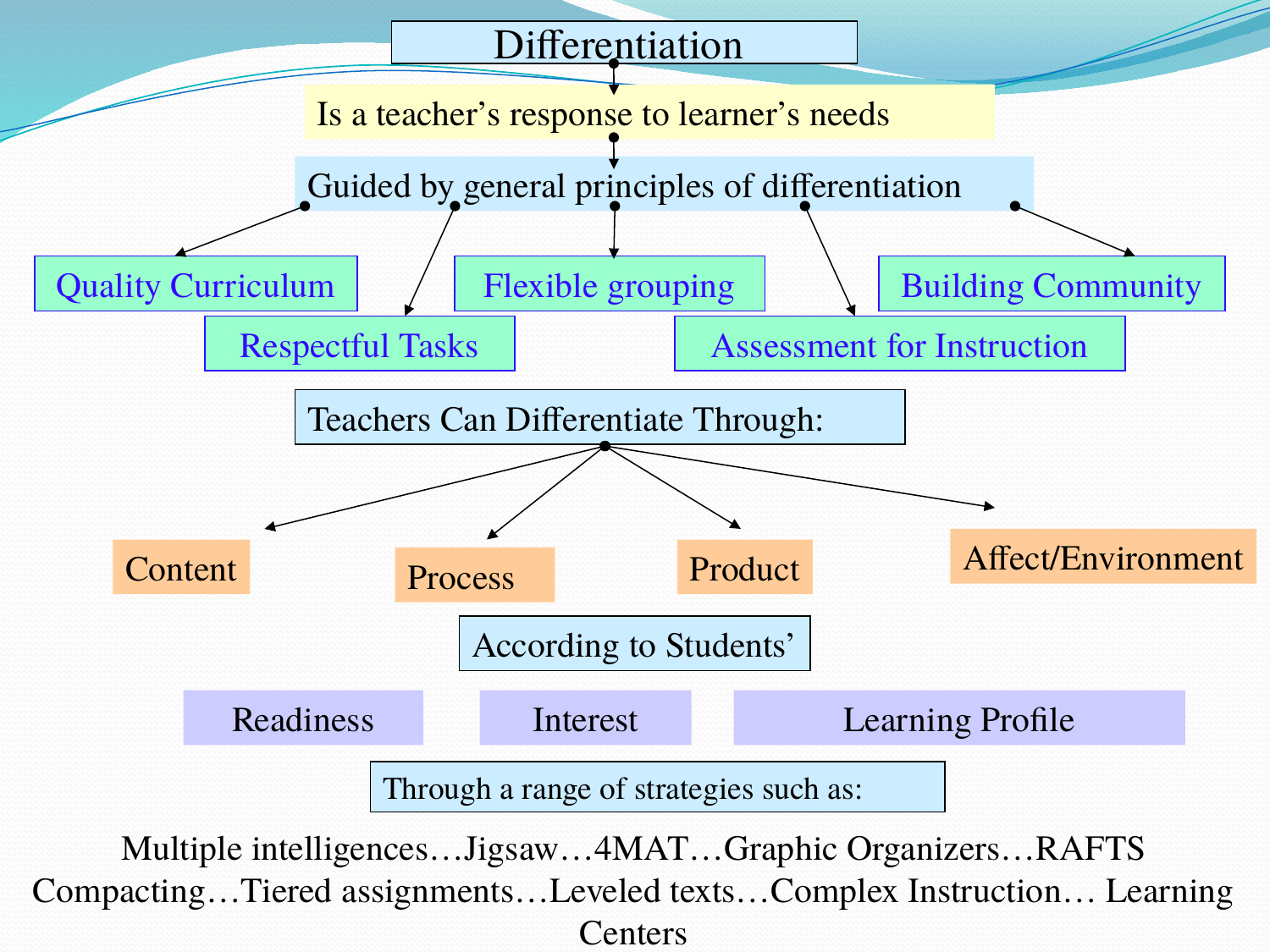

Differentiation

Is a teacher’s response to learner’s needs

Guided by general principles of differentiation

Quality Curriculum
Flexible grouping
Building Community
Respectful Tasks
Assessment for Instruction
Teachers Can Differentiate Through:

Affect/Environment
Content
Product
Process
According to Students’
Readiness
Interest
Learning Profile
Through a range of strategies such as:
Multiple intelligences…Jigsaw…4MAT…Graphic Organizers…RAFTS
Compacting…Tiered assignments…Leveled texts…Complex Instruction… Learning Centers